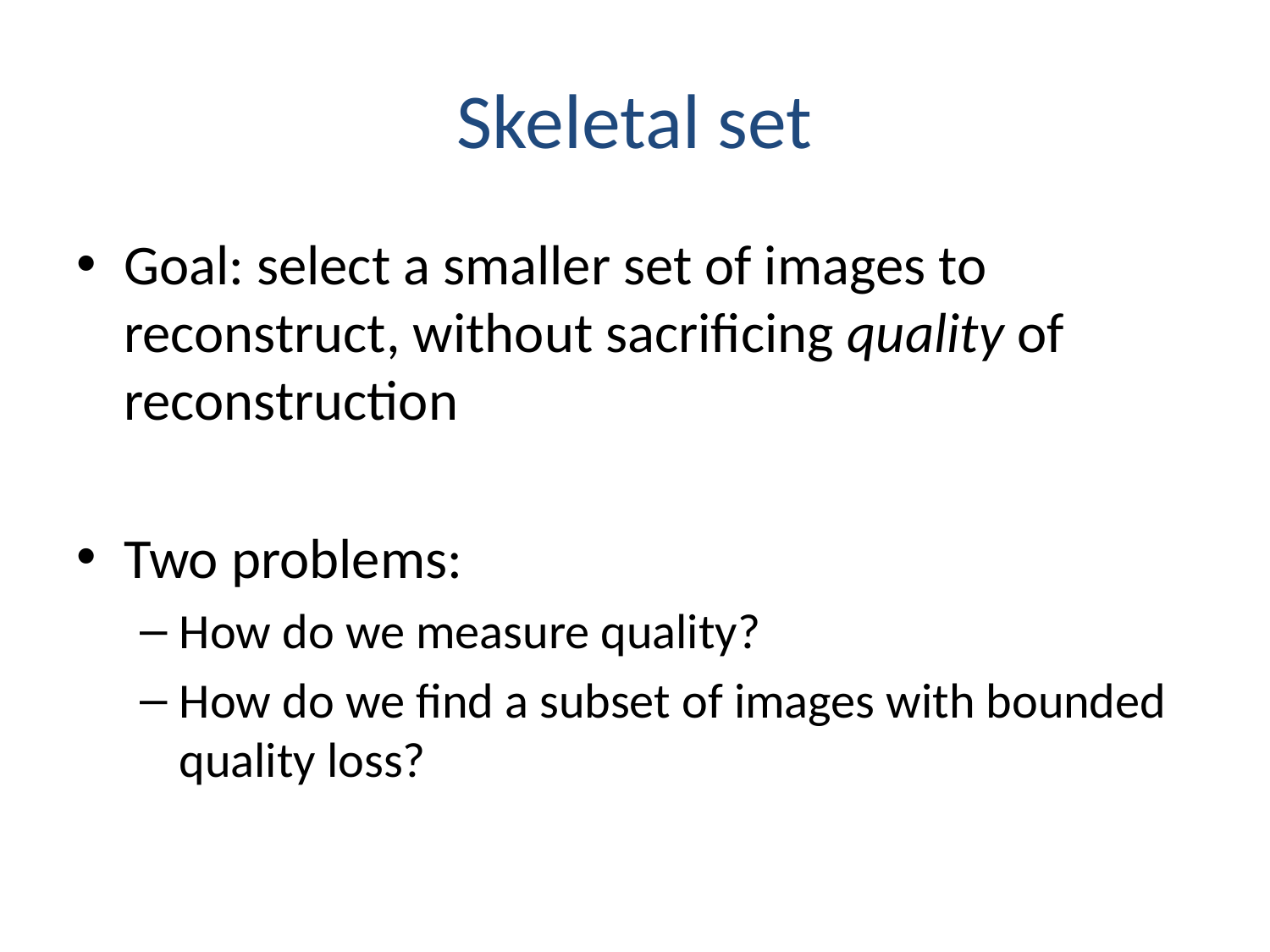

# Skeletal set
Goal: select a smaller set of images to reconstruct, without sacrificing quality of reconstruction

Two problems:
How do we measure quality?
How do we find a subset of images with bounded quality loss?